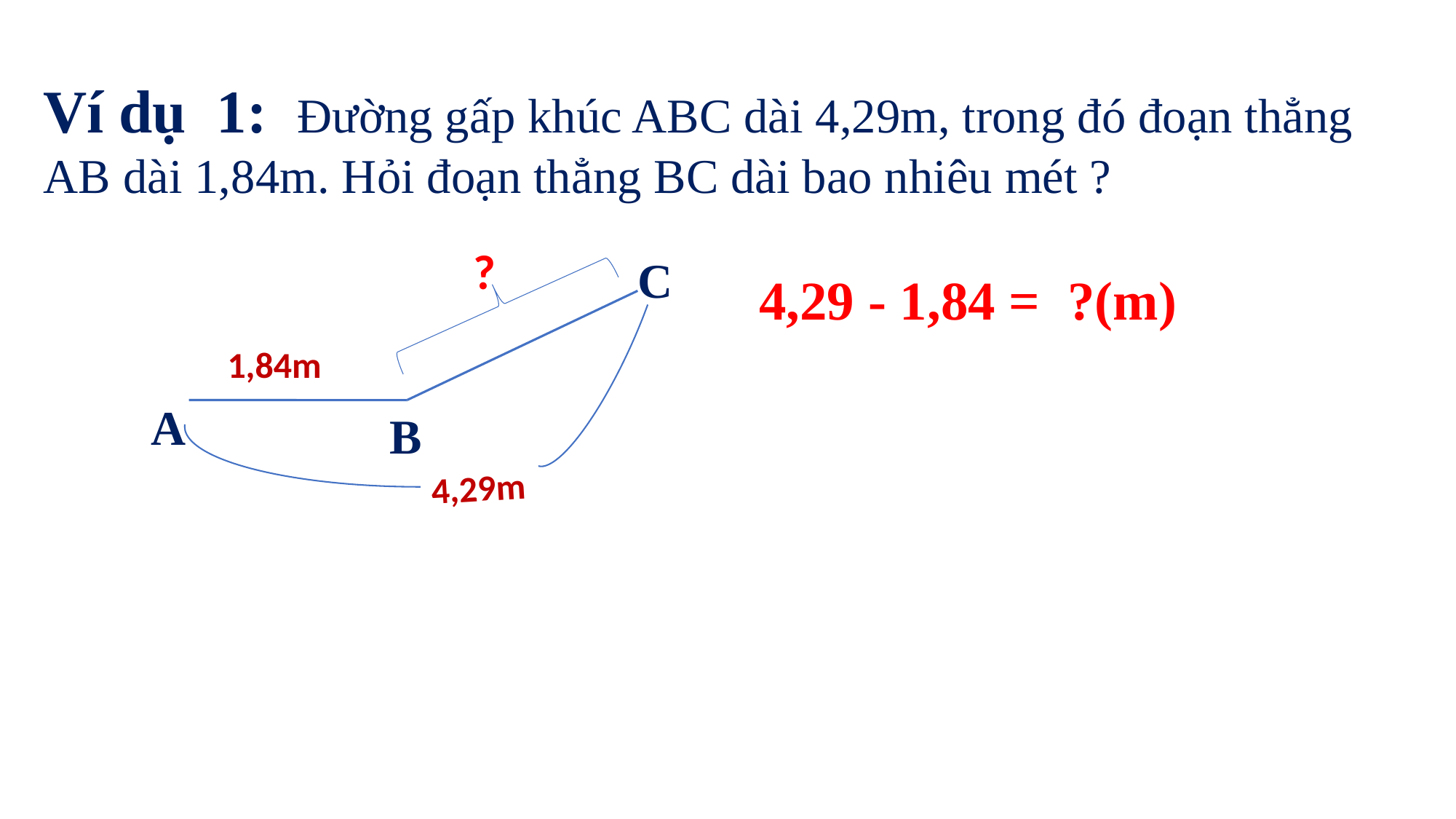

Ví dụ  1:  Đường gấp khúc ABC dài 4,29m, trong đó đoạn thẳng AB dài 1,84m. Hỏi đoạn thẳng BC dài bao nhiêu mét ?

 4,29m

?
C
A
B
4,29 - 1,84 =  ?(m)
 1,84m

C
A
B